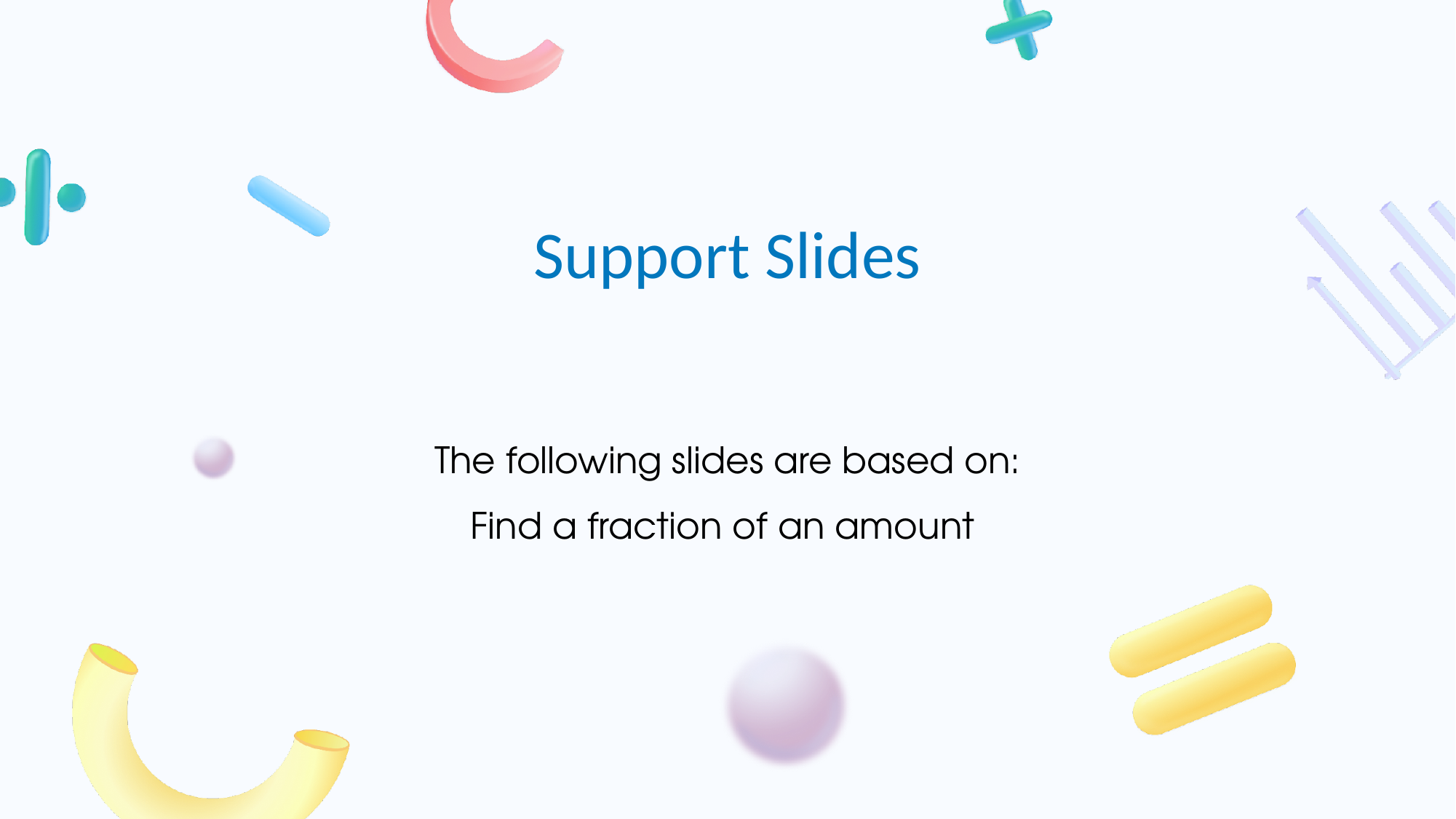

# The following slides are based on: Find a fraction of an amount